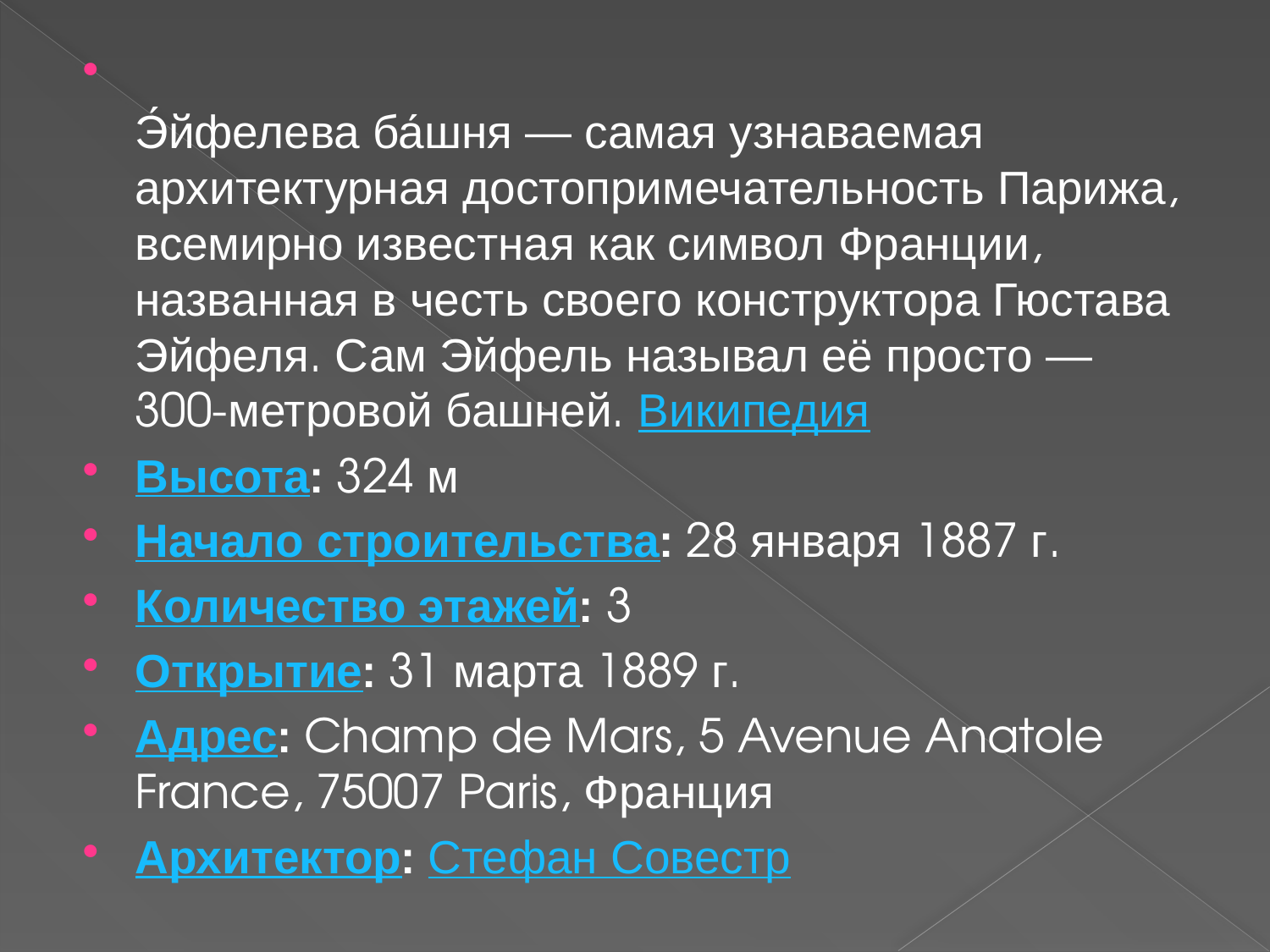

Э́йфелева ба́шня — самая узнаваемая архитектурная достопримечательность Парижа, всемирно известная как символ Франции, названная в честь своего конструктора Гюстава Эйфеля. Сам Эйфель называл её просто — 300-метровой башней. Википедия
Высота: 324 м
Начало строительства: 28 января 1887 г.
Количество этажей: 3
Открытие: 31 марта 1889 г.
Адрес: Champ de Mars, 5 Avenue Anatole France, 75007 Paris, Франция
Архитектор: Стефан Совестр